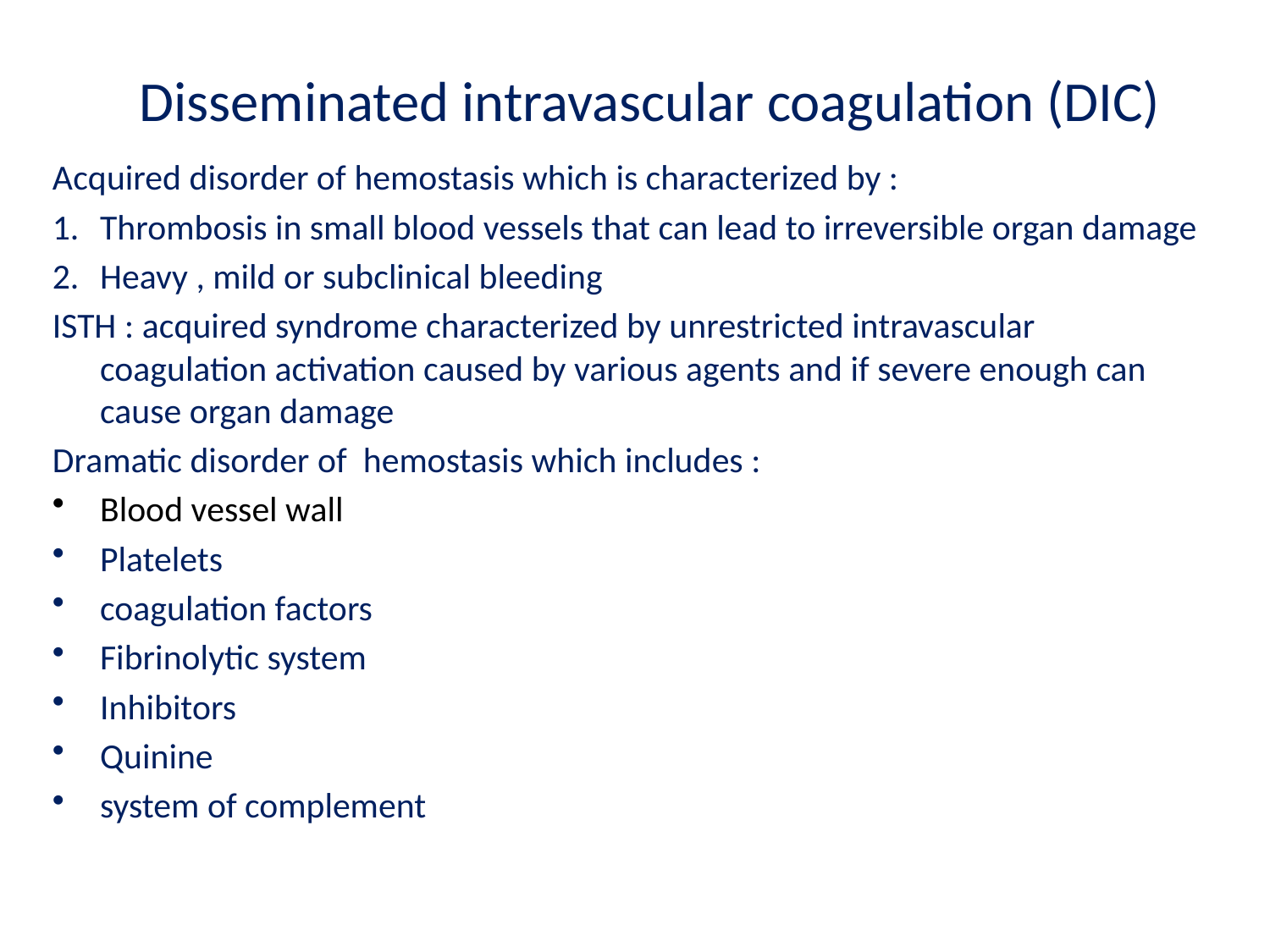

Disseminated intravascular coagulation (DIC)
Acquired disorder of hemostasis which is characterized by :
Thrombosis in small blood vessels that can lead to irreversible organ damage
Heavy , mild or subclinical bleeding
ISTH : acquired syndrome characterized by unrestricted intravascular coagulation activation caused by various agents and if severe enough can cause organ damage
Dramatic disorder of  hemostasis which includes :
Blood vessel wall
Platelets
coagulation factors
Fibrinolytic system
Inhibitors
Quinine
system of complement